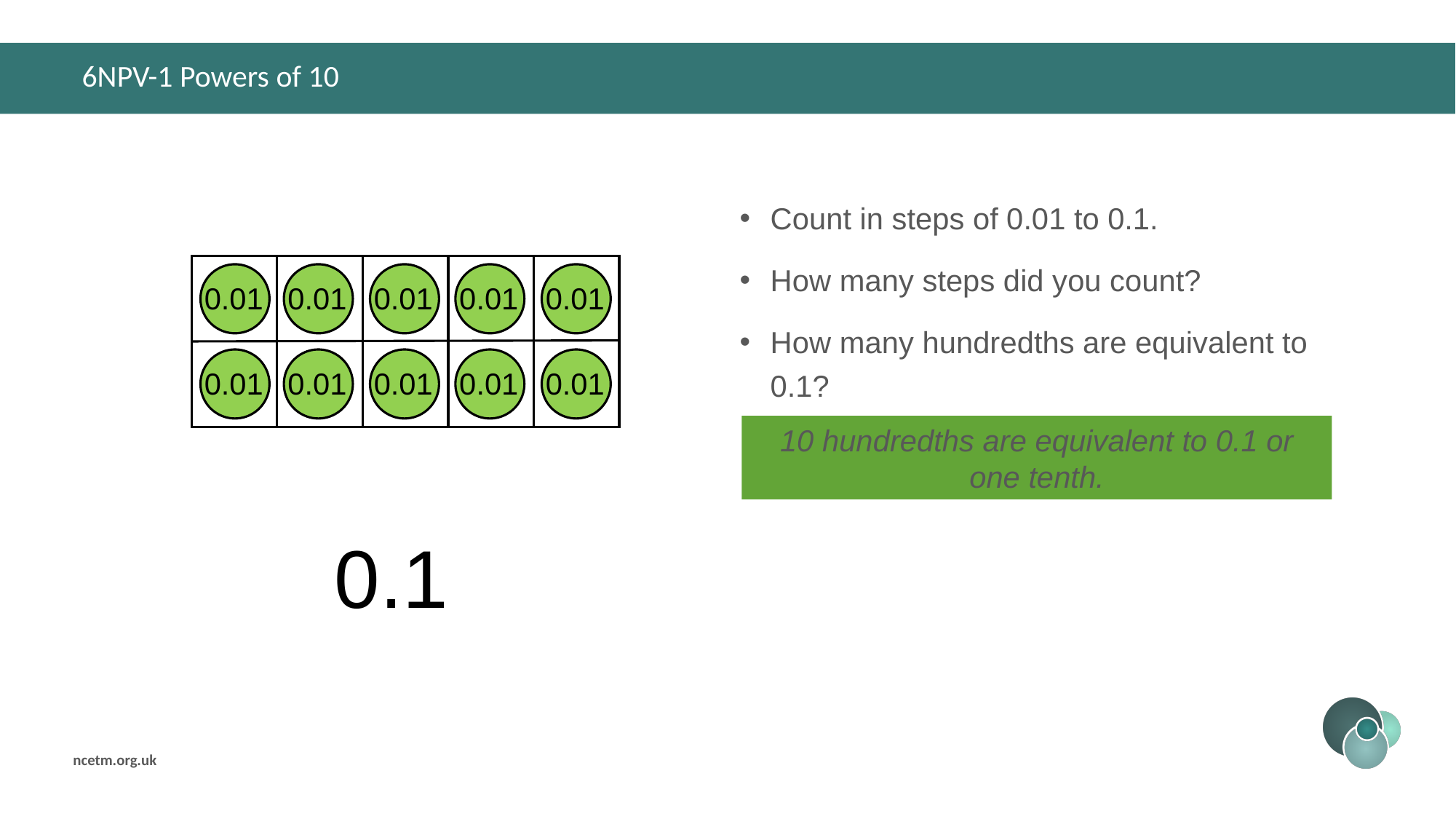

# 6NPV-1 Powers of 10

Count in steps of 0.01 to 0.1.
How many steps did you count?
How many hundredths are equivalent to 0.1?

0.01

0.01

0.01

0.01

0.01

0.01

0.01

0.01

0.01

0.01
10 hundredths are equivalent to 0.1 or one tenth.
0.1